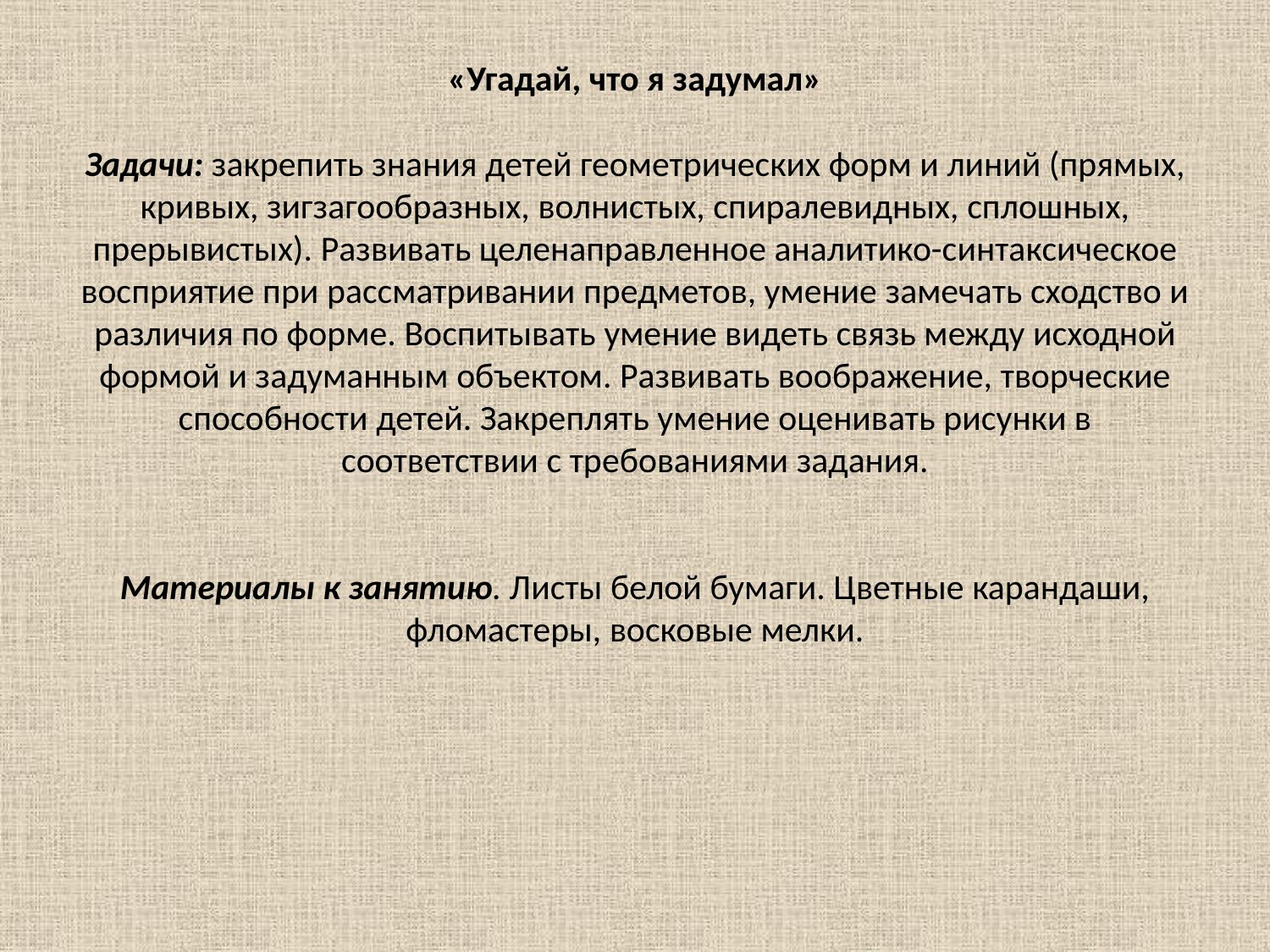

# «Угадай, что я задумал»   Задачи: закрепить знания детей геометрических форм и линий (прямых, кривых, зигзагообразных, волнистых, спиралевидных, сплошных, прерывистых). Развивать целенаправленное аналитико-синтаксическое восприятие при рассматривании предметов, умение замечать сходство и различия по форме. Воспитывать умение видеть связь между исходной формой и задуманным объектом. Развивать воображение, творческие способности детей. Закреплять умение оценивать рисунки в соответствии с требованиями задания. Материалы к занятию. Листы белой бумаги. Цветные карандаши, фломастеры, восковые мелки.